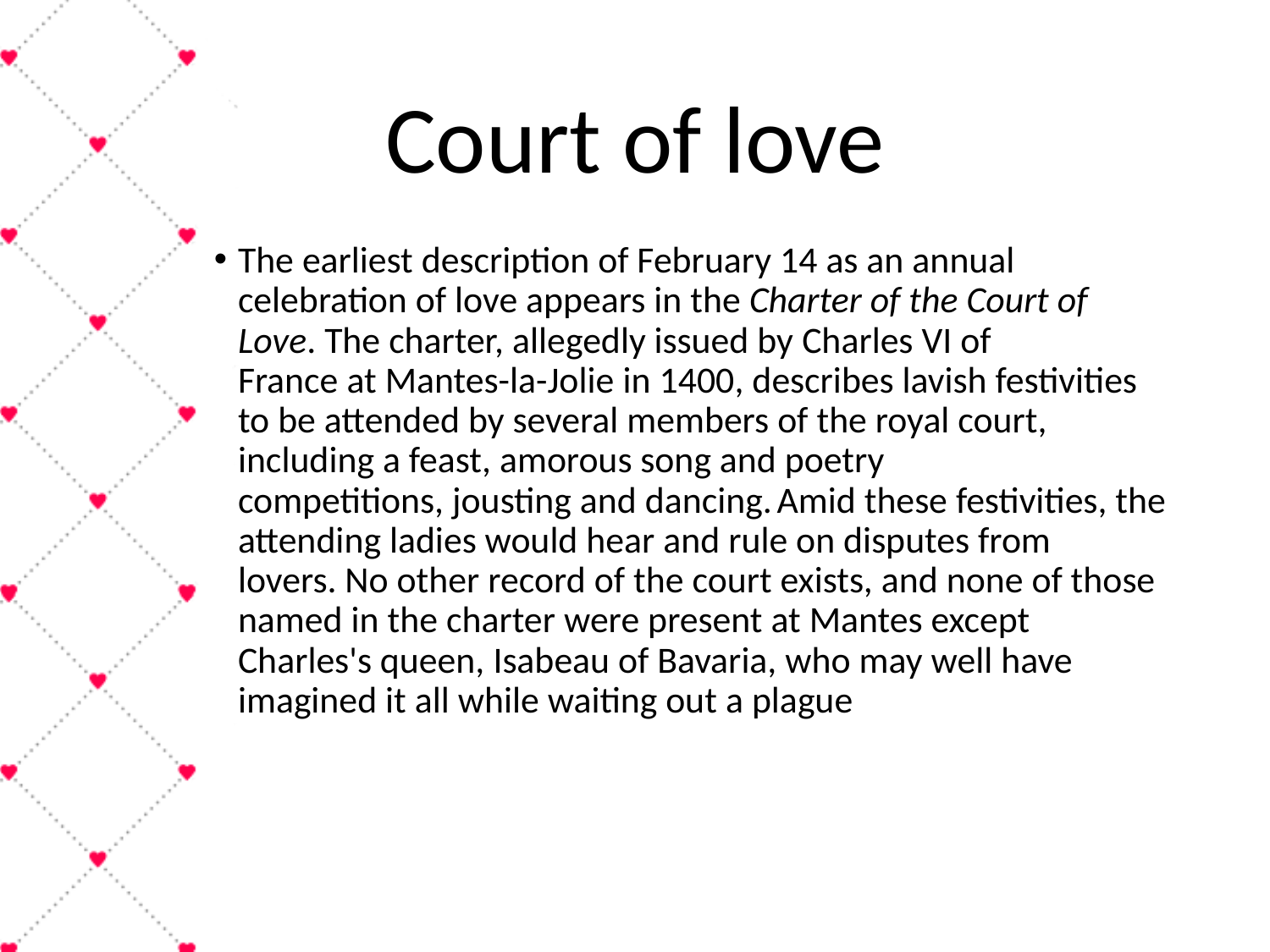

# Court of love
The earliest description of February 14 as an annual celebration of love appears in the Charter of the Court of Love. The charter, allegedly issued by Charles VI of France at Mantes-la-Jolie in 1400, describes lavish festivities to be attended by several members of the royal court, including a feast, amorous song and poetry competitions, jousting and dancing. Amid these festivities, the attending ladies would hear and rule on disputes from lovers. No other record of the court exists, and none of those named in the charter were present at Mantes except Charles's queen, Isabeau of Bavaria, who may well have imagined it all while waiting out a plague